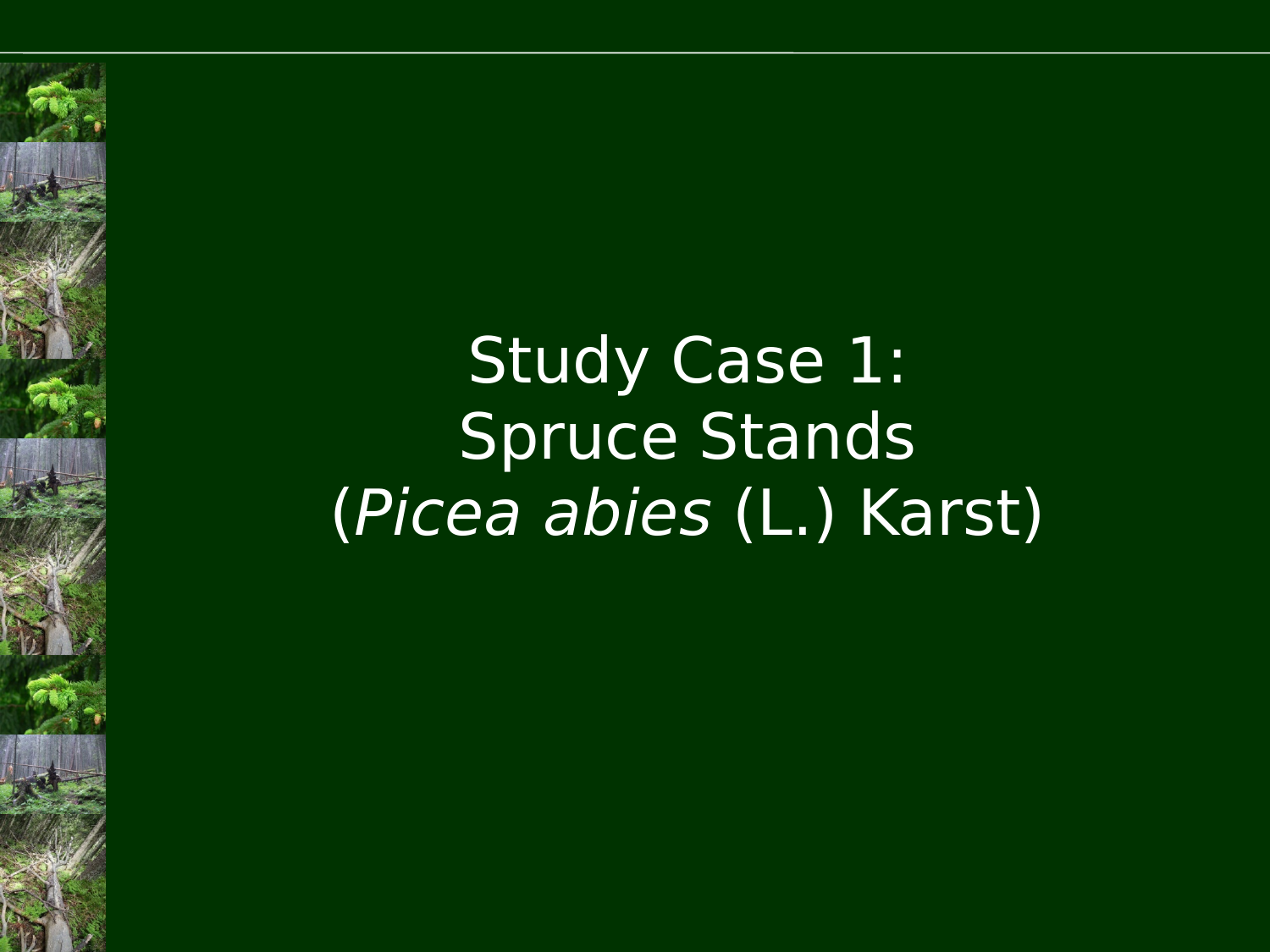

# Study Case 1: Spruce Stands (Picea abies (L.) Karst)